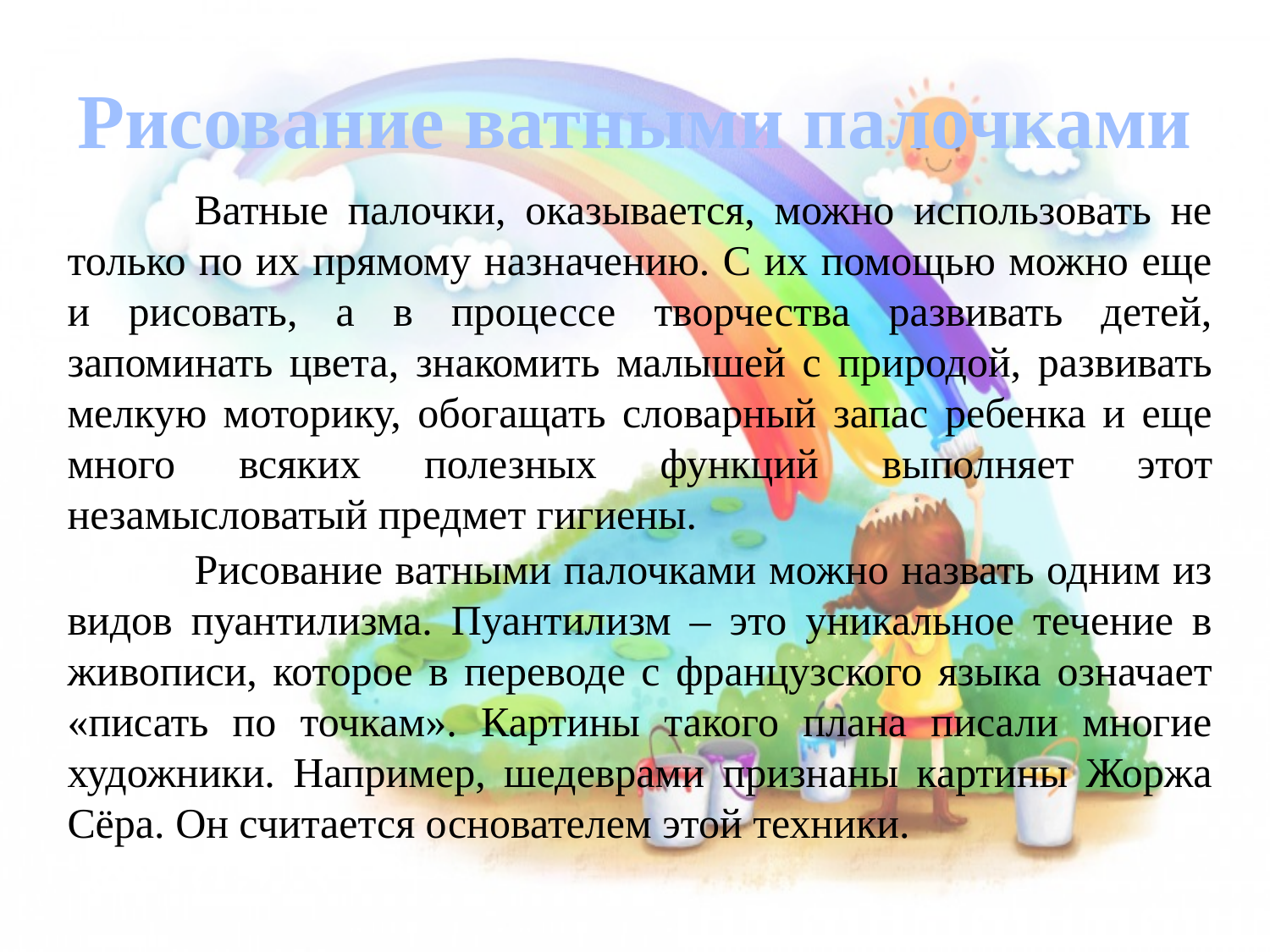

# Рисование ватными палочками
	Ватные палочки, оказывается, можно использовать не только по их прямому назначению. С их помощью можно еще и рисовать, а в процессе творчества развивать детей, запоминать цвета, знакомить малышей с природой, развивать мелкую моторику, обогащать словарный запас ребенка и еще много всяких полезных функций выполняет этот незамысловатый предмет гигиены.
	Рисование ватными палочками можно назвать одним из видов пуантилизма. Пуантилизм – это уникальное течение в живописи, которое в переводе с французского языка означает «писать по точкам». Картины такого плана писали многие художники. Например, шедеврами признаны картины Жоржа Сёра. Он считается основателем этой техники.